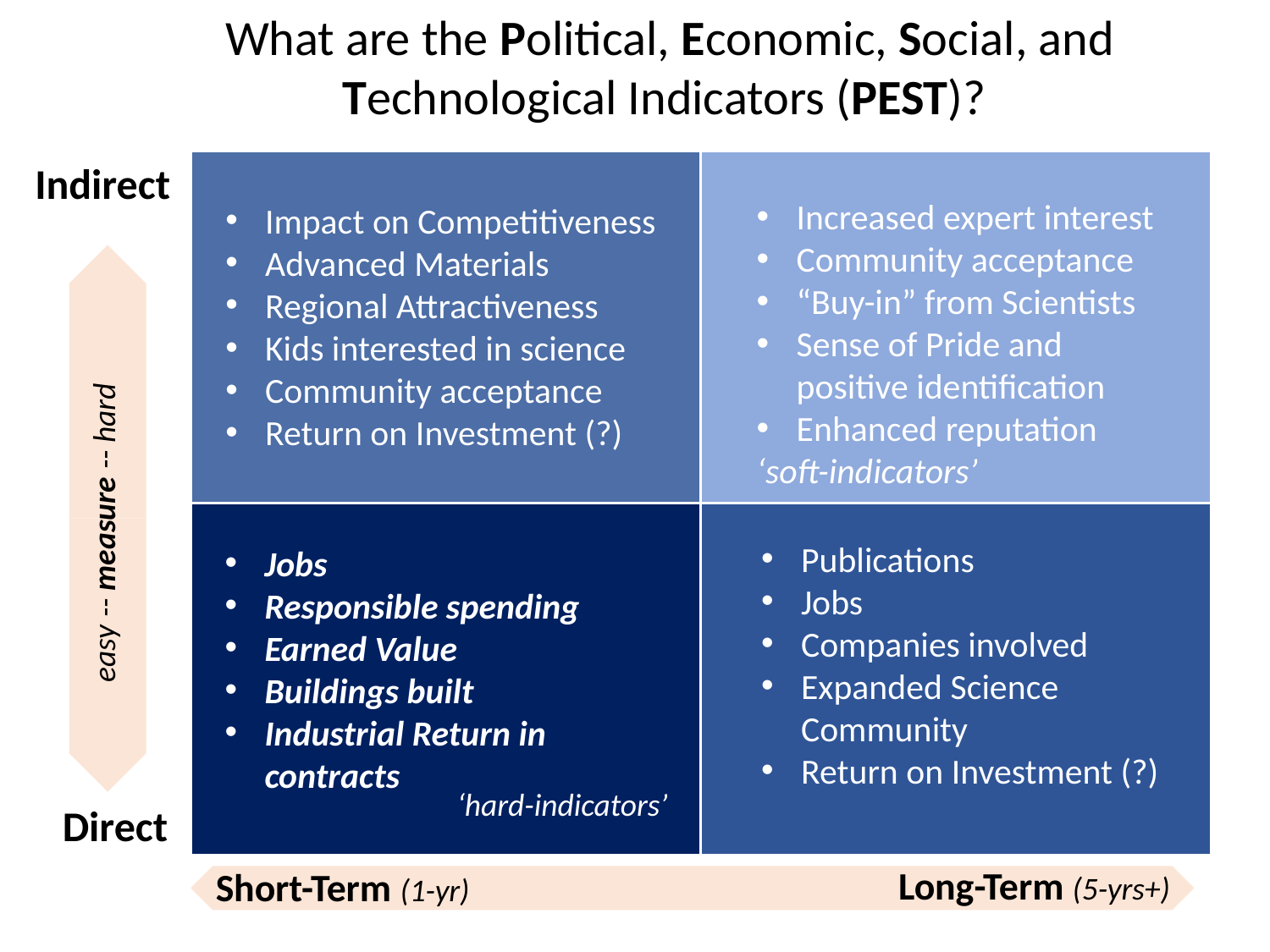

What are the Political, Economic, Social, and Technological Indicators (PEST)?
Indirect

Increased expert interest
Community acceptance
“Buy-in” from Scientists
Sense of Pride and positive identification
Enhanced reputation
‘soft-indicators’
Impact on Competitiveness
Advanced Materials
Regional Attractiveness
Kids interested in science
Community acceptance
Return on Investment (?)
Publications
Jobs
Companies involved
Expanded Science Community
Return on Investment (?)

Jobs
Responsible spending
Earned Value
Buildings built
Industrial Return in contracts

easy -- measure -- hard
‘hard-indicators’
Direct
Long-Term (5-yrs+)
Short-Term (1-yr)